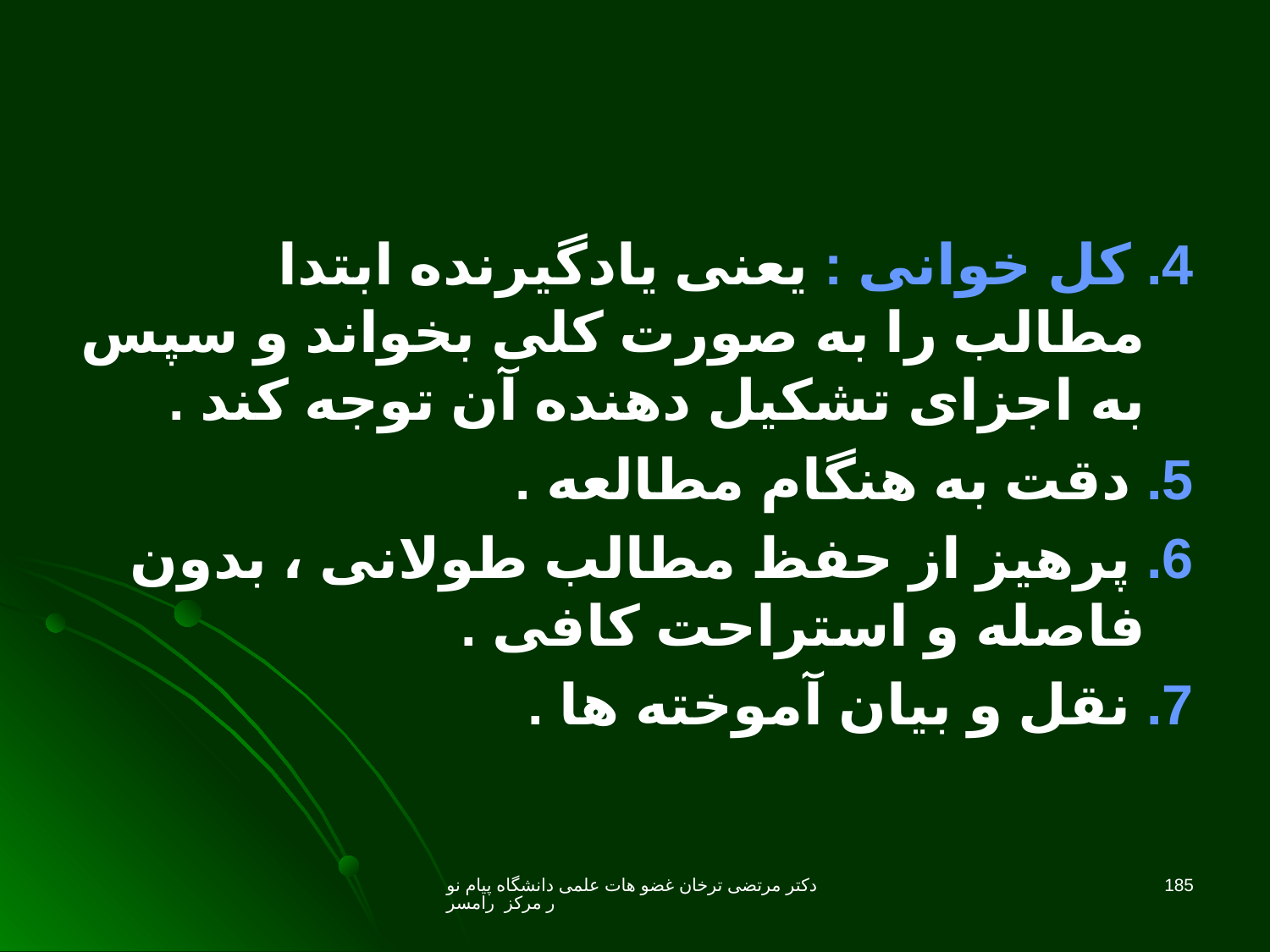

4. کل خوانی : یعنی یادگیرنده ابتدا مطالب را به صورت کلی بخواند و سپس به اجزای تشکیل دهنده آن توجه کند .
5. دقت به هنگام مطالعه .
6. پرهیز از حفظ مطالب طولانی ، بدون فاصله و استراحت کافی .
7. نقل و بیان آموخته ها .

دکتر مرتضی ترخان غضو هات علمی دانشگاه پیام نور مرکز رامسر
185